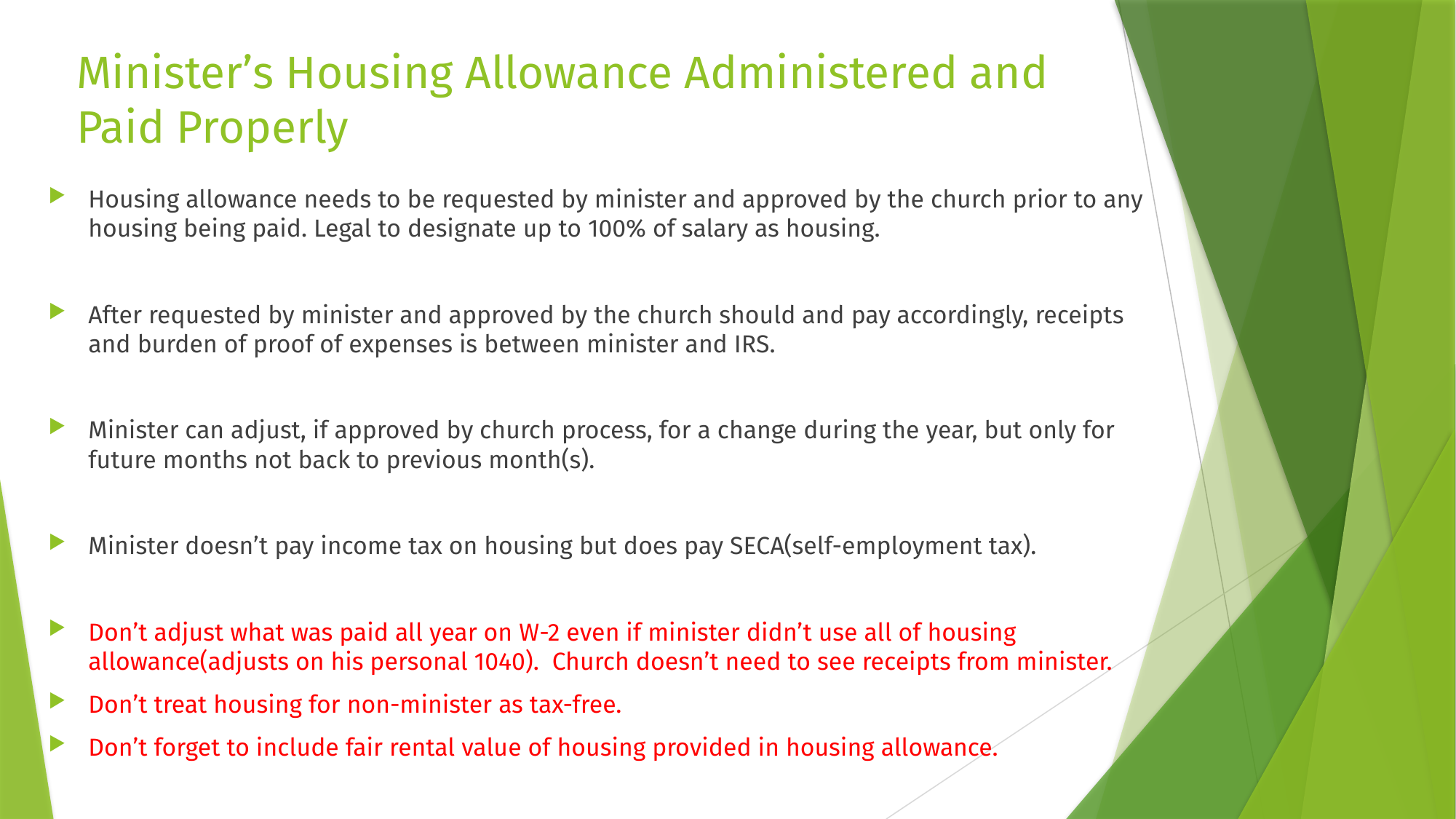

# Minister’s Housing Allowance Administered and Paid Properly
Housing allowance needs to be requested by minister and approved by the church prior to any housing being paid. Legal to designate up to 100% of salary as housing.

After requested by minister and approved by the church should and pay accordingly, receipts and burden of proof of expenses is between minister and IRS.

Minister can adjust, if approved by church process, for a change during the year, but only for future months not back to previous month(s).

Minister doesn’t pay income tax on housing but does pay SECA(self-employment tax).

Don’t adjust what was paid all year on W-2 even if minister didn’t use all of housing allowance(adjusts on his personal 1040).  Church doesn’t need to see receipts from minister.
Don’t treat housing for non-minister as tax-free.
Don’t forget to include fair rental value of housing provided in housing allowance.